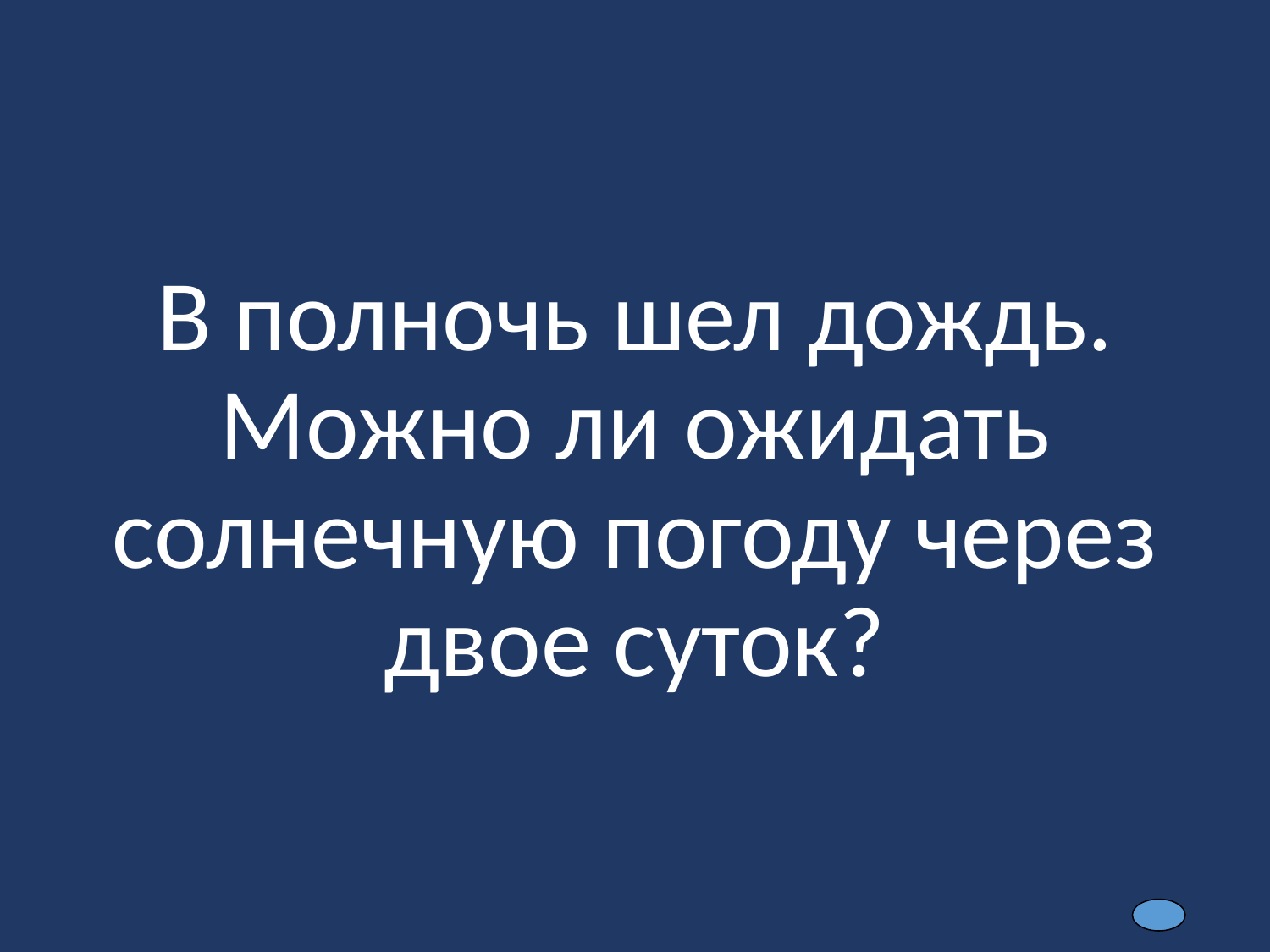

В полночь шел дождь. Можно ли ожидать солнечную погоду через двое суток?